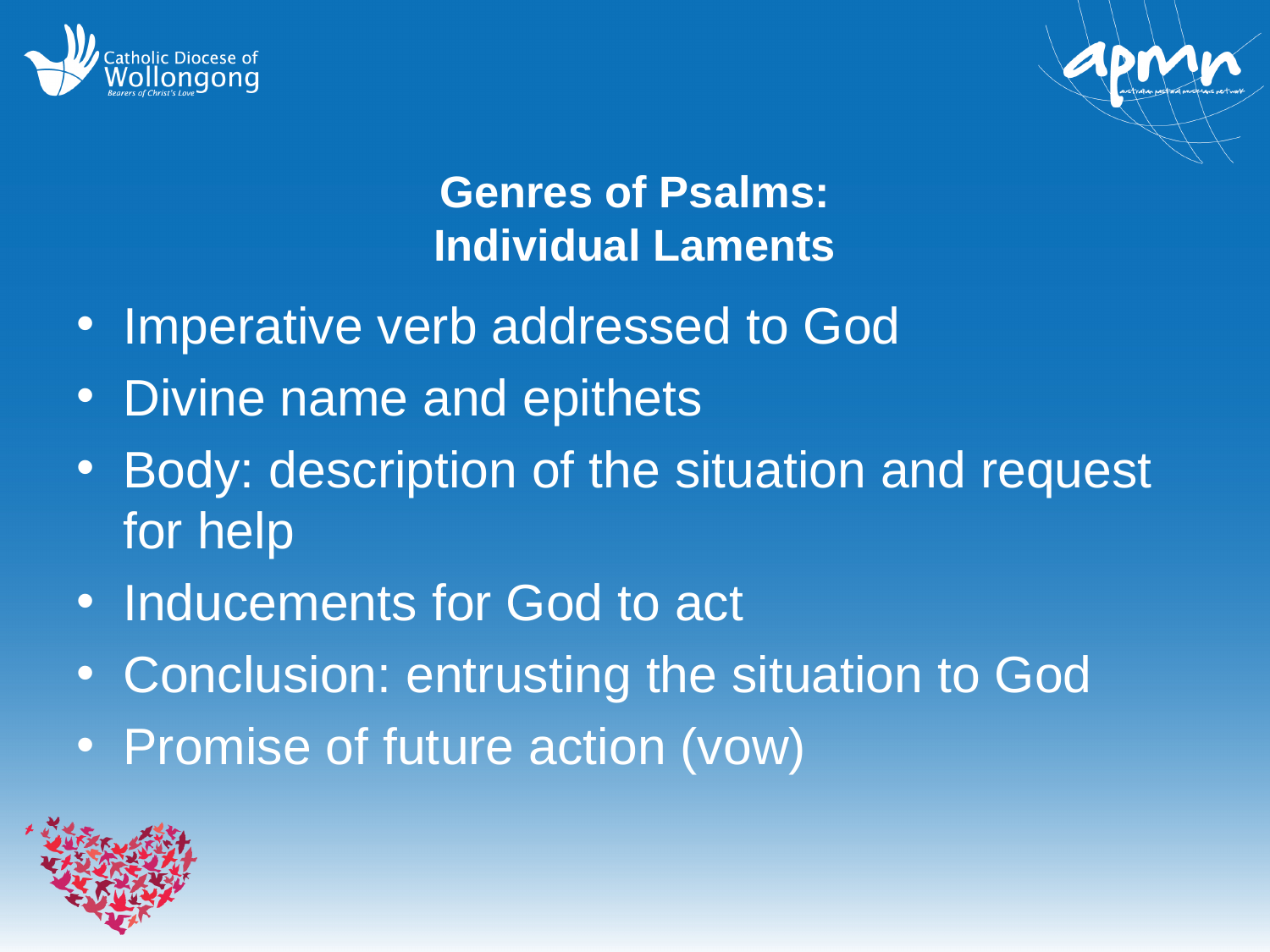

# Genres of Psalms: Individual Laments
Imperative verb addressed to God
Divine name and epithets
Body: description of the situation and request for help
Inducements for God to act
Conclusion: entrusting the situation to God
Promise of future action (vow)